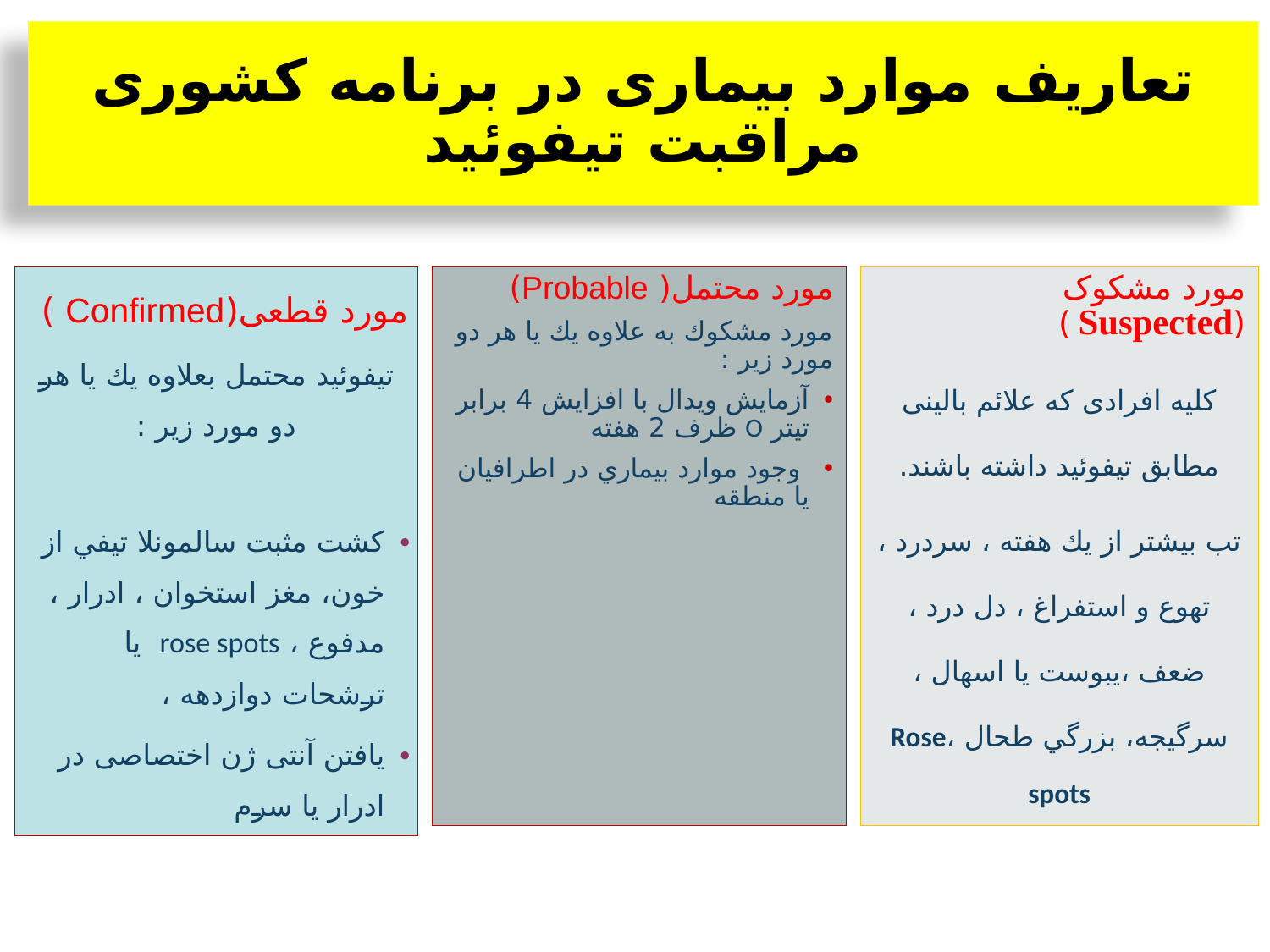

# تعاریف موارد بیماری در برنامه کشوری مراقبت تیفوئید
مورد قطعی(Confirmed )
تیفوئید محتمل بعلاوه يك يا هر دو مورد زير :

كشت مثبت سالمونلا تيفي از خون، مغز استخوان ، ادرار ، مدفوع ، rose spots  يا ترشحات دوازدهه ،
يافتن آنتی ژن اختصاصی در ادرار يا سرم
مورد محتمل( Probable)
مورد مشكوك به علاوه يك يا هر دو مورد زير :
آزمایش ويدال با افزایش 4 برابر تیتر O ظرف 2 هفته
 وجود موارد بيماري در اطرافیان يا منطقه
مورد مشکوک (Suspected )
كليه افرادی كه علائم بالینی مطابق تیفوئید داشته باشند.
تب بیشتر از يك هفته ، سردرد ، تهوع و استفراغ ، دل درد ، ضعف ،یبوست يا اسهال ، سرگیجه، بزرگي طحال ،Rose spots